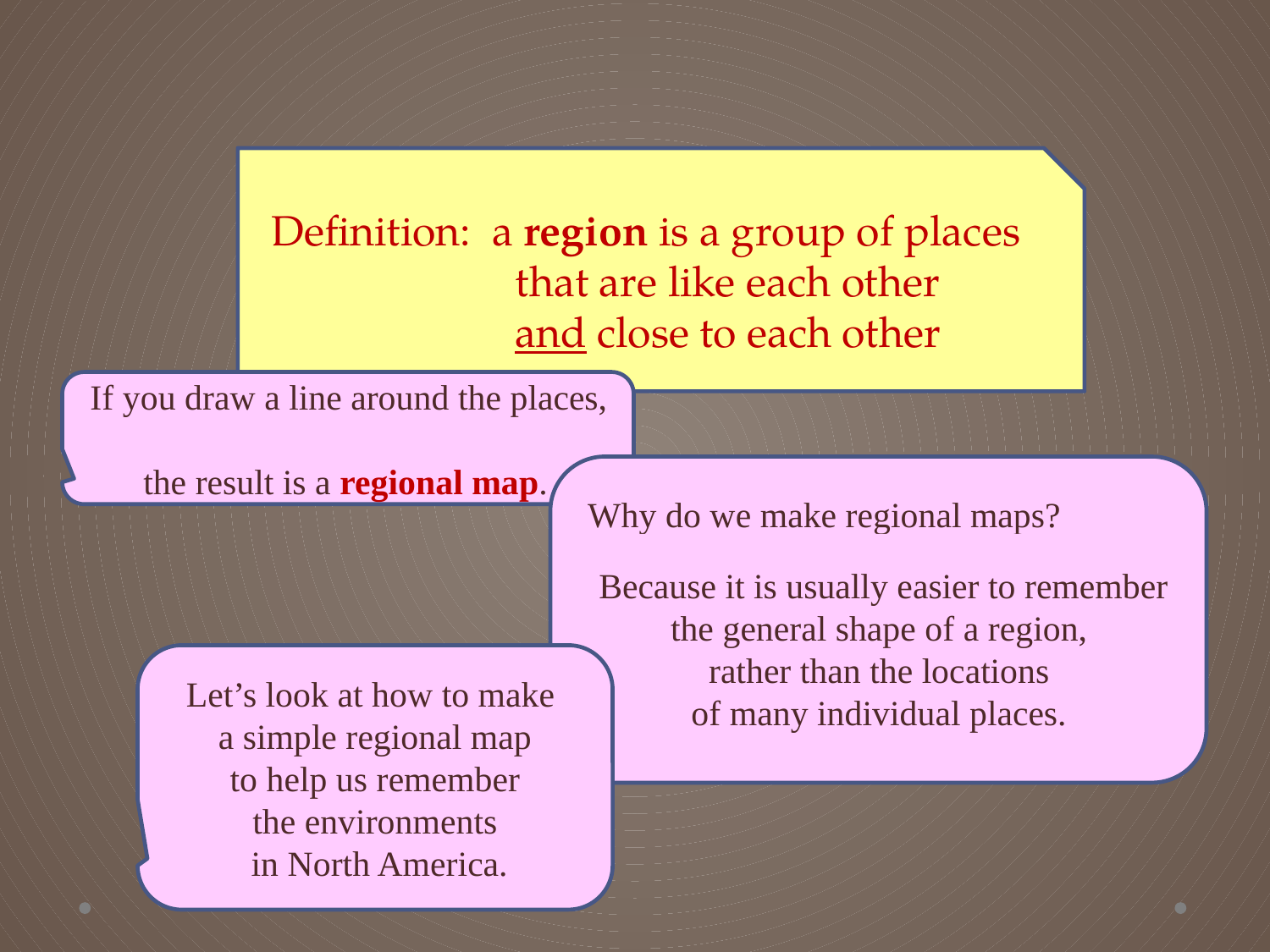

Definition:  a region is a group of places
                         that are like each other
                         and close to each other
 If you draw a line around the places,
       the result is a regional map.
 Why do we make regional maps?

Because it is usually easier to remember
the general shape of a region,
rather than the locations
of many individual places.
Let’s look at how to make
a simple regional map
to help us remember
the environments
 in North America.